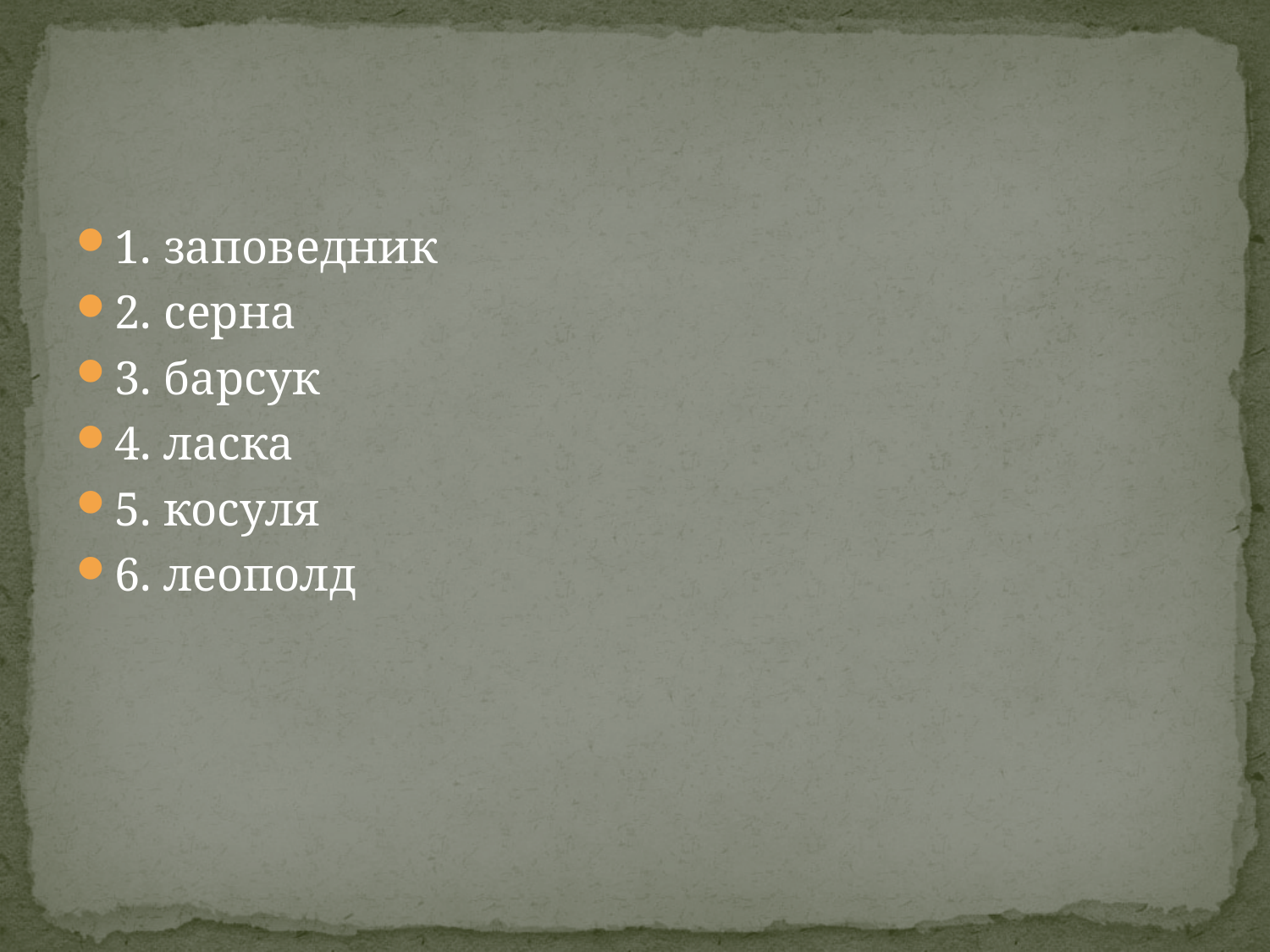

#
1. заповедник
2. серна
3. барсук
4. ласка
5. косуля
6. леополд